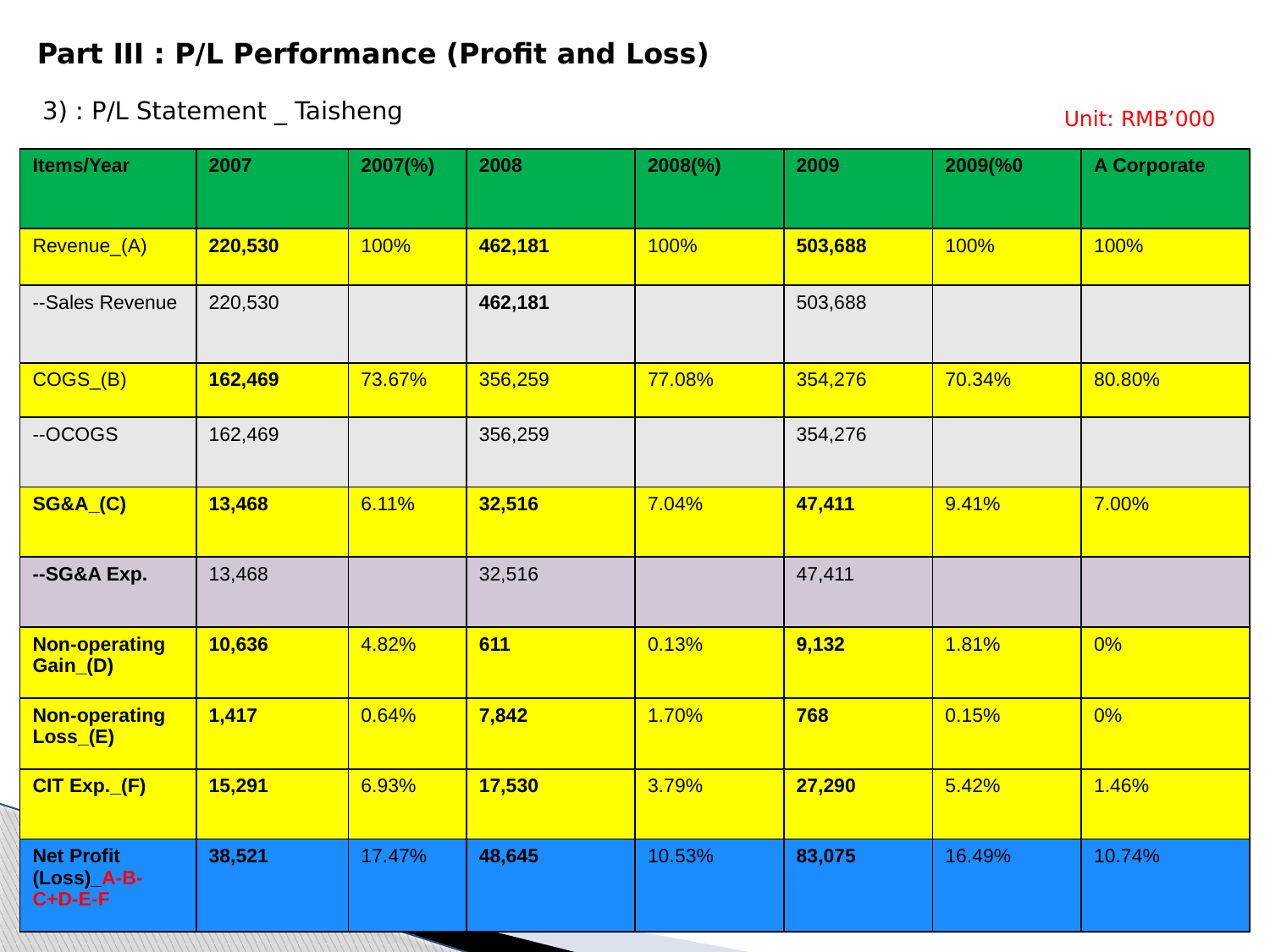

Part III : P/L Performance (Profit and Loss)
3) : P/L Statement _ Taisheng
Unit: RMB’000
| Items/Year | 2007 | 2007(%) | 2008 | 2008(%) | 2009 | 2009(%0 | A Corporate |
| --- | --- | --- | --- | --- | --- | --- | --- |
| Revenue\_(A) | 220,530 | 100% | 462,181 | 100% | 503,688 | 100% | 100% |
| --Sales Revenue | 220,530 |  | 462,181 |  | 503,688 |  |  |
| COGS\_(B) | 162,469 | 73.67% | 356,259 | 77.08% | 354,276 | 70.34% | 80.80% |
| --OCOGS | 162,469 |  | 356,259 |  | 354,276 |  |  |
| SG&A\_(C) | 13,468 | 6.11% | 32,516 | 7.04% | 47,411 | 9.41% | 7.00% |
| --SG&A Exp. | 13,468 |  | 32,516 |  | 47,411 |  |  |
| Non-operating Gain\_(D) | 10,636 | 4.82% | 611 | 0.13% | 9,132 | 1.81% | 0% |
| Non-operating Loss\_(E) | 1,417 | 0.64% | 7,842 | 1.70% | 768 | 0.15% | 0% |
| CIT Exp.\_(F) | 15,291 | 6.93% | 17,530 | 3.79% | 27,290 | 5.42% | 1.46% |
| Net Profit (Loss)\_A-B-C+D-E-F | 38,521 | 17.47% | 48,645 | 10.53% | 83,075 | 16.49% | 10.74% |